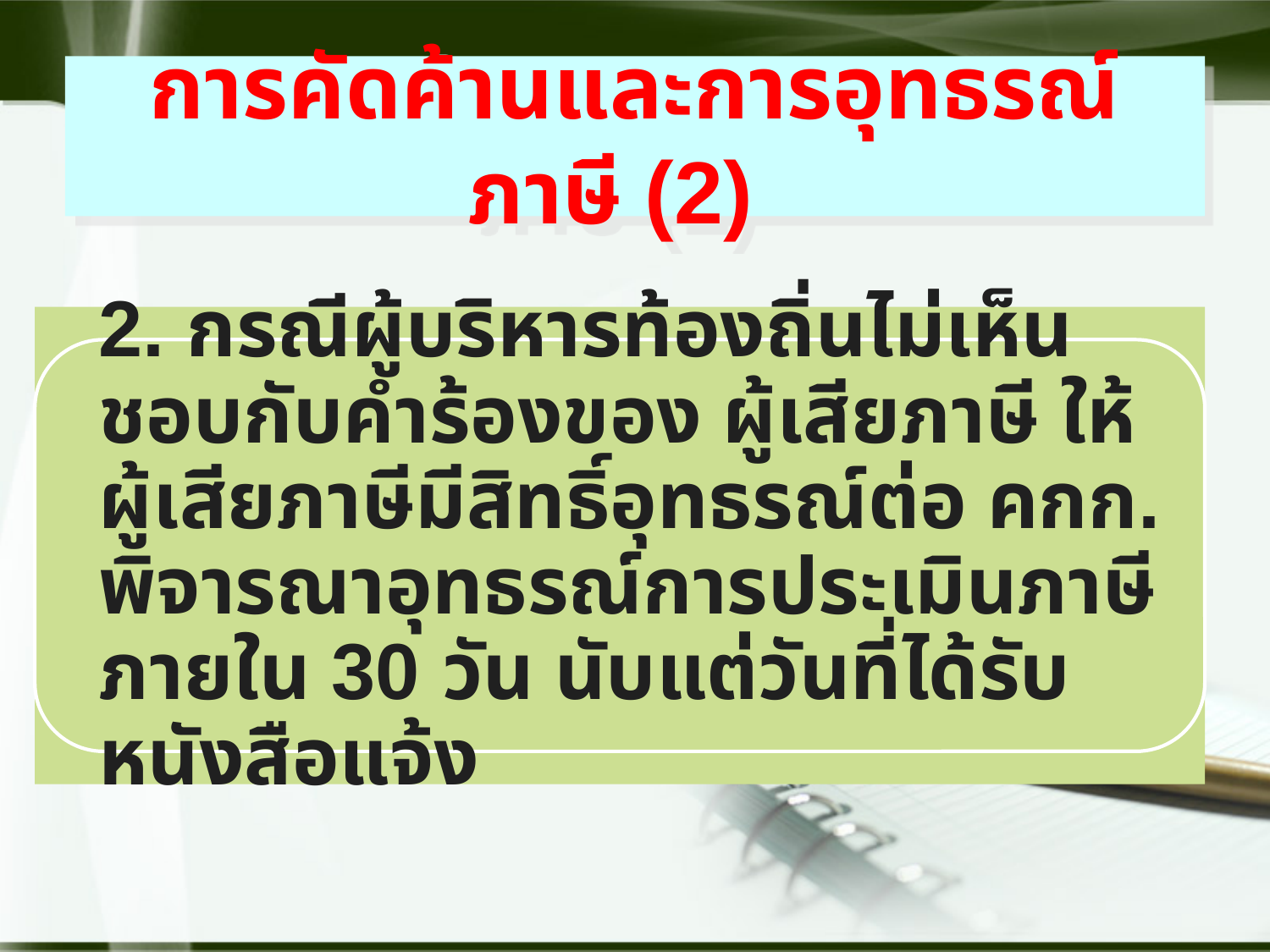

# การคัดค้านและการอุทธรณ์ภาษี (2)
2. กรณีผู้บริหารท้องถิ่นไม่เห็นชอบกับคำร้องของ ผู้เสียภาษี ให้ผู้เสียภาษีมีสิทธิ์อุทธรณ์ต่อ คกก. พิจารณาอุทธรณ์การประเมินภาษี ภายใน 30 วัน นับแต่วันที่ได้รับหนังสือแจ้ง